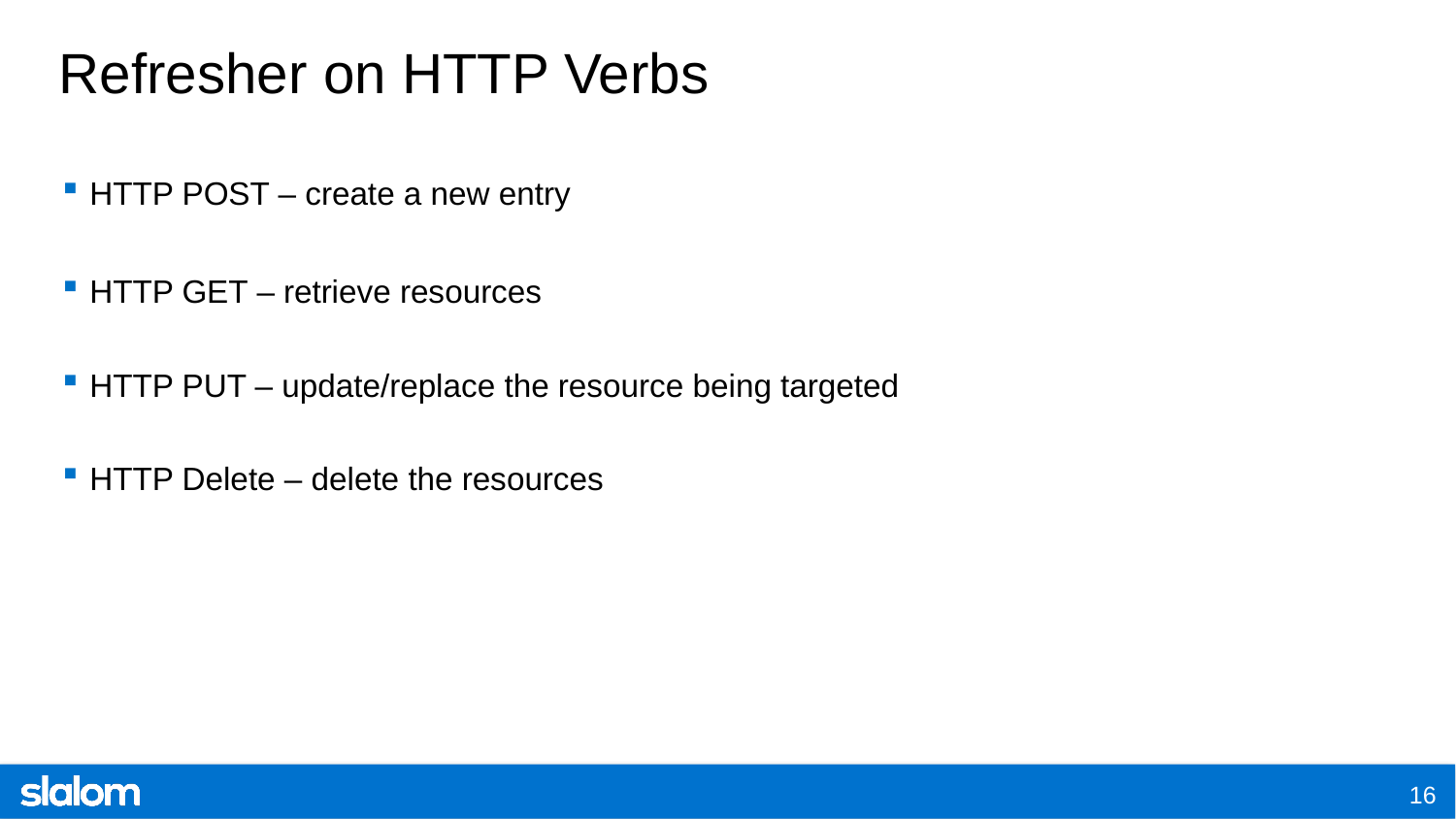

# Refresher on HTTP Verbs
HTTP POST – create a new entry
HTTP GET – retrieve resources
HTTP PUT – update/replace the resource being targeted
HTTP Delete – delete the resources
16